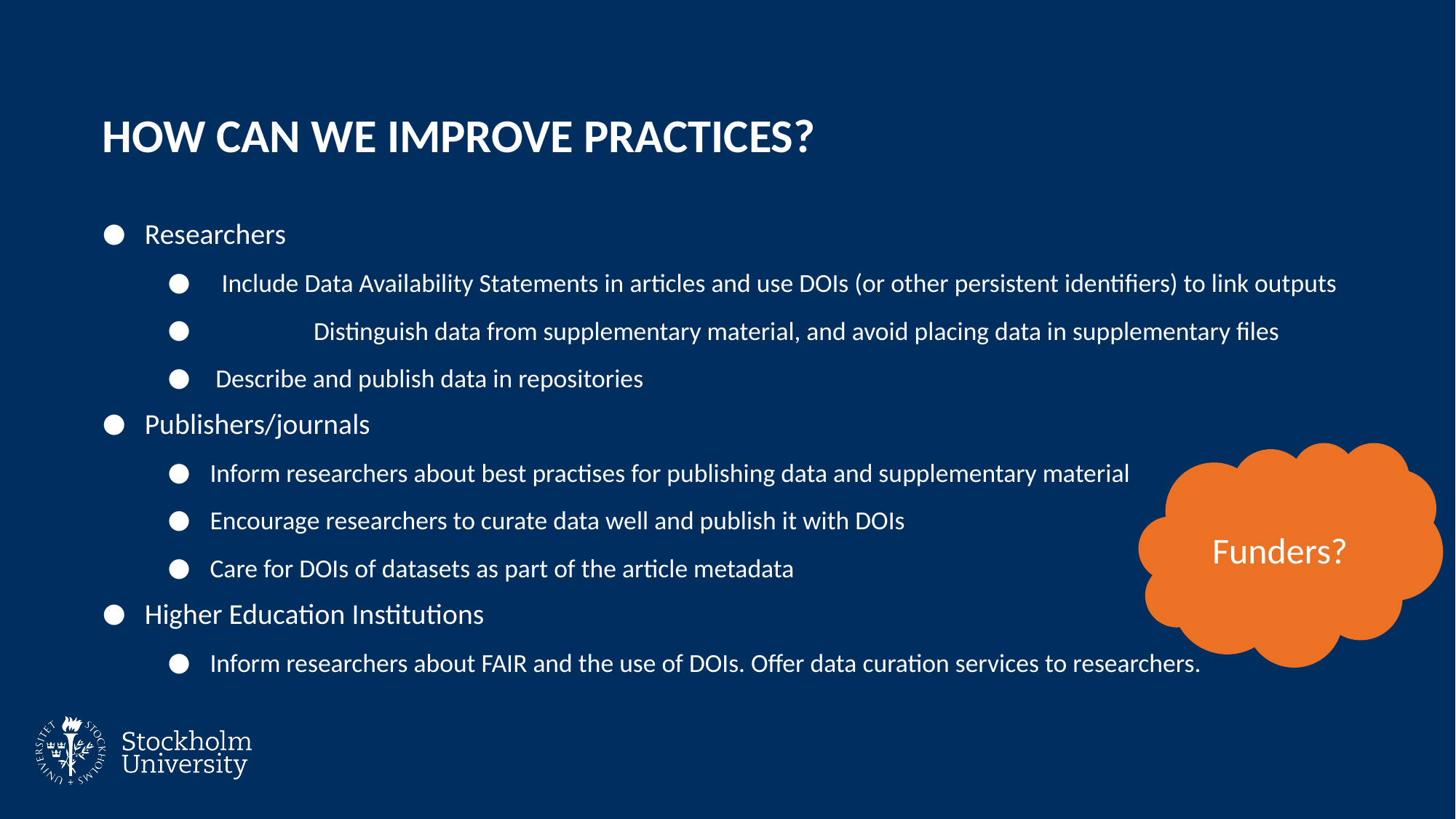

# HOW CAN WE IMPROVE PRACTICES?
Researchers
  Include Data Availability Statements in articles and use DOIs (or other persistent identifiers) to link outputs
	Distinguish data from supplementary material, and avoid placing data in supplementary files
 Describe and publish data in repositories
Publishers/journals
Inform researchers about best practises for publishing data and supplementary material
Encourage researchers to curate data well and publish it with DOIs
Care for DOIs of datasets as part of the article metadata
Higher Education Institutions
Inform researchers about FAIR and the use of DOIs. Offer data curation services to researchers.
Funders?